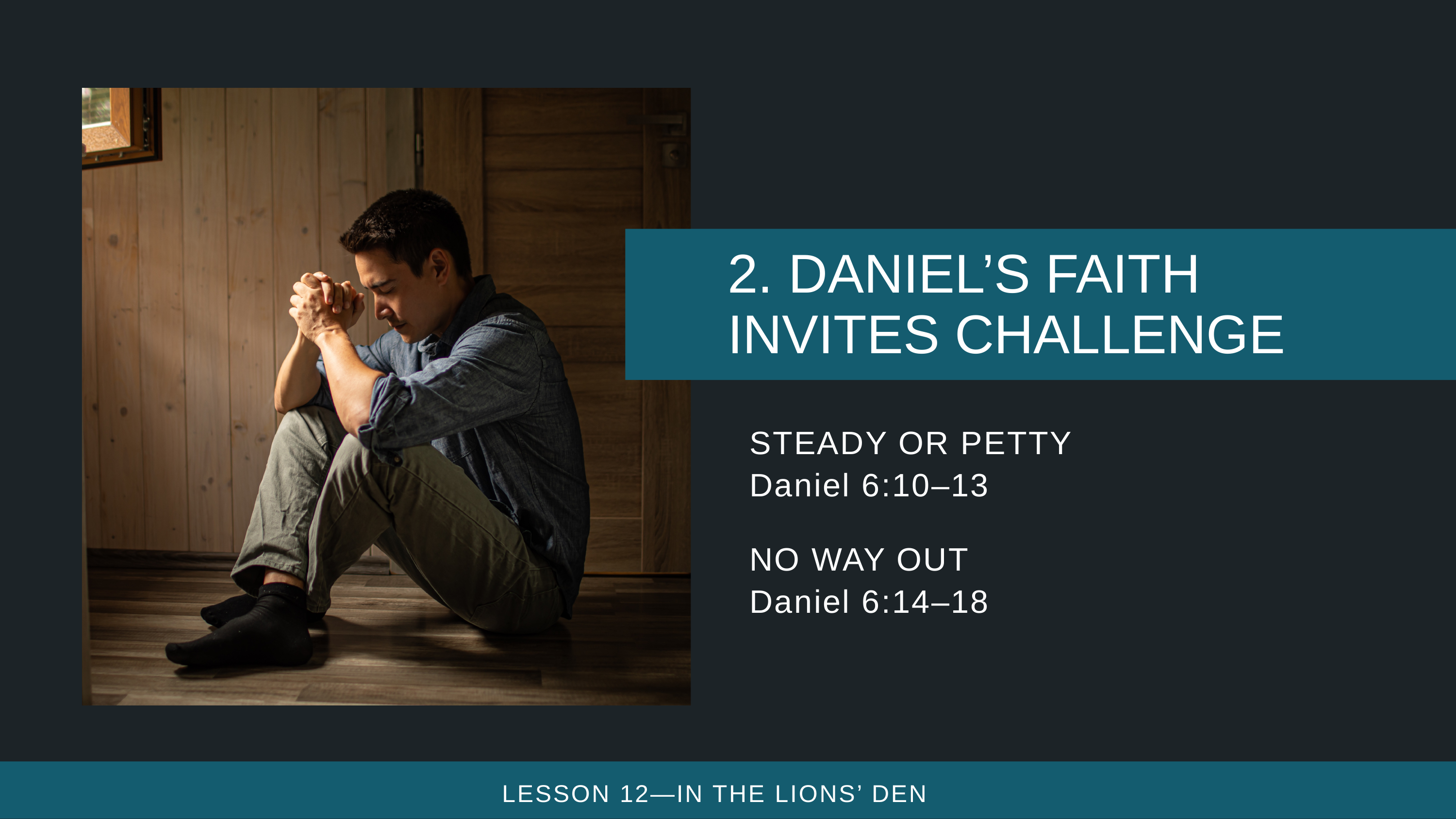

STEADY OR PETTY
Daniel 6:10–13
NO WAY OUT
Daniel 6:14–18